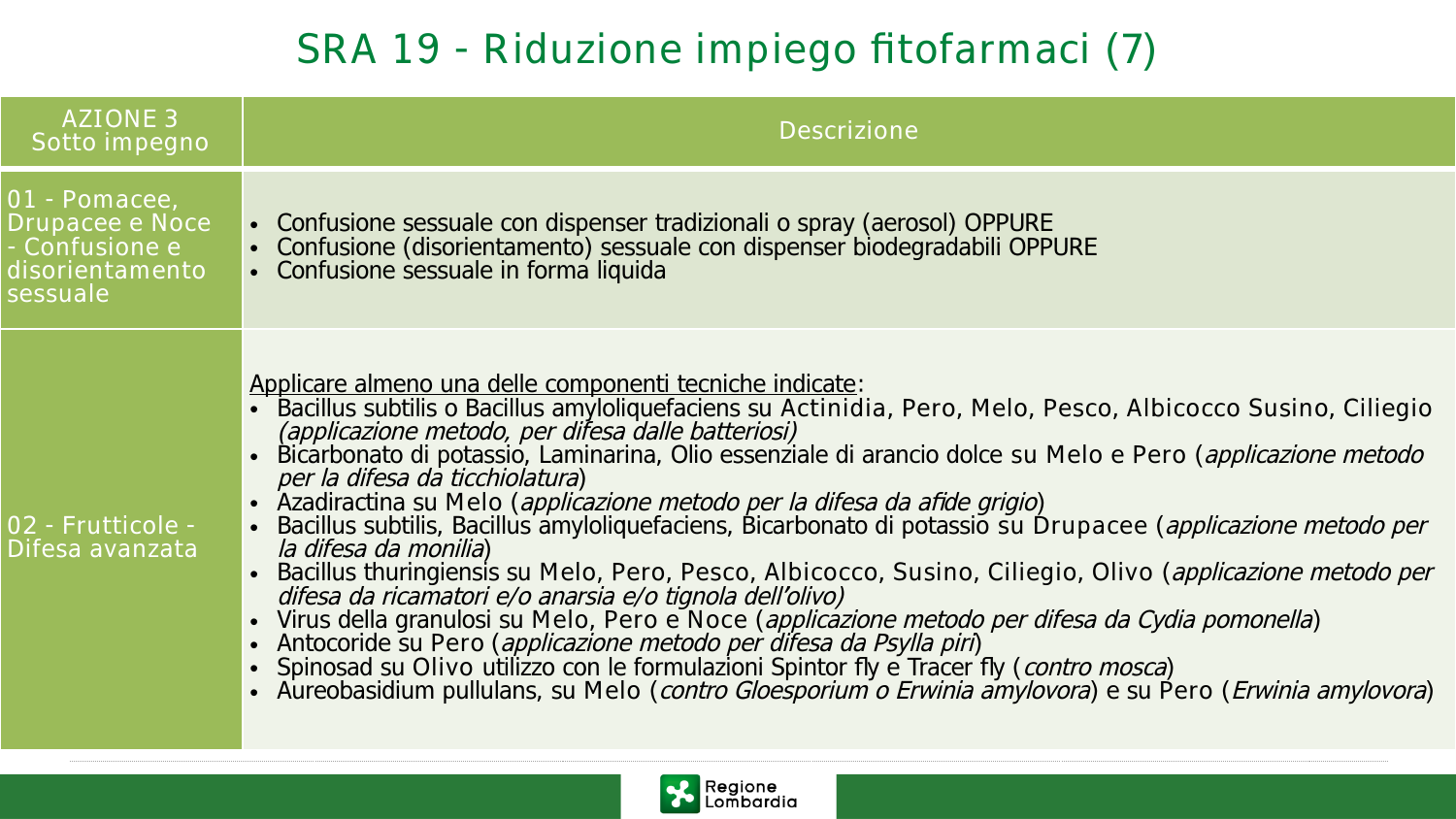

# SRA 19 - Riduzione impiego fitofarmaci (7)
| AZIONE 3 Sotto impegno | Descrizione |
| --- | --- |
| 01 - Pomacee, Drupacee e Noce - Confusione e disorientamento sessuale | Confusione sessuale con dispenser tradizionali o spray (aerosol) OPPURE Confusione (disorientamento) sessuale con dispenser biodegradabili OPPURE Confusione sessuale in forma liquida |
| 02 - Frutticole -Difesa avanzata | Applicare almeno una delle componenti tecniche indicate: Bacillus subtilis o Bacillus amyloliquefaciens su Actinidia, Pero, Melo, Pesco, Albicocco Susino, Ciliegio (applicazione metodo, per difesa dalle batteriosi) Bicarbonato di potassio, Laminarina, Olio essenziale di arancio dolce su Melo e Pero (applicazione metodo per la difesa da ticchiolatura) Azadiractina su Melo (applicazione metodo per la difesa da afide grigio) Bacillus subtilis, Bacillus amyloliquefaciens, Bicarbonato di potassio su Drupacee (applicazione metodo per la difesa da monilia) Bacillus thuringiensis su Melo, Pero, Pesco, Albicocco, Susino, Ciliegio, Olivo (applicazione metodo per difesa da ricamatori e/o anarsia e/o tignola dell’olivo) Virus della granulosi su Melo, Pero e Noce (applicazione metodo per difesa da Cydia pomonella) Antocoride su Pero (applicazione metodo per difesa da Psylla piri) Spinosad su Olivo utilizzo con le formulazioni Spintor fly e Tracer fly (contro mosca) Aureobasidium pullulans, su Melo (contro Gloesporium o Erwinia amylovora) e su Pero (Erwinia amylovora) |